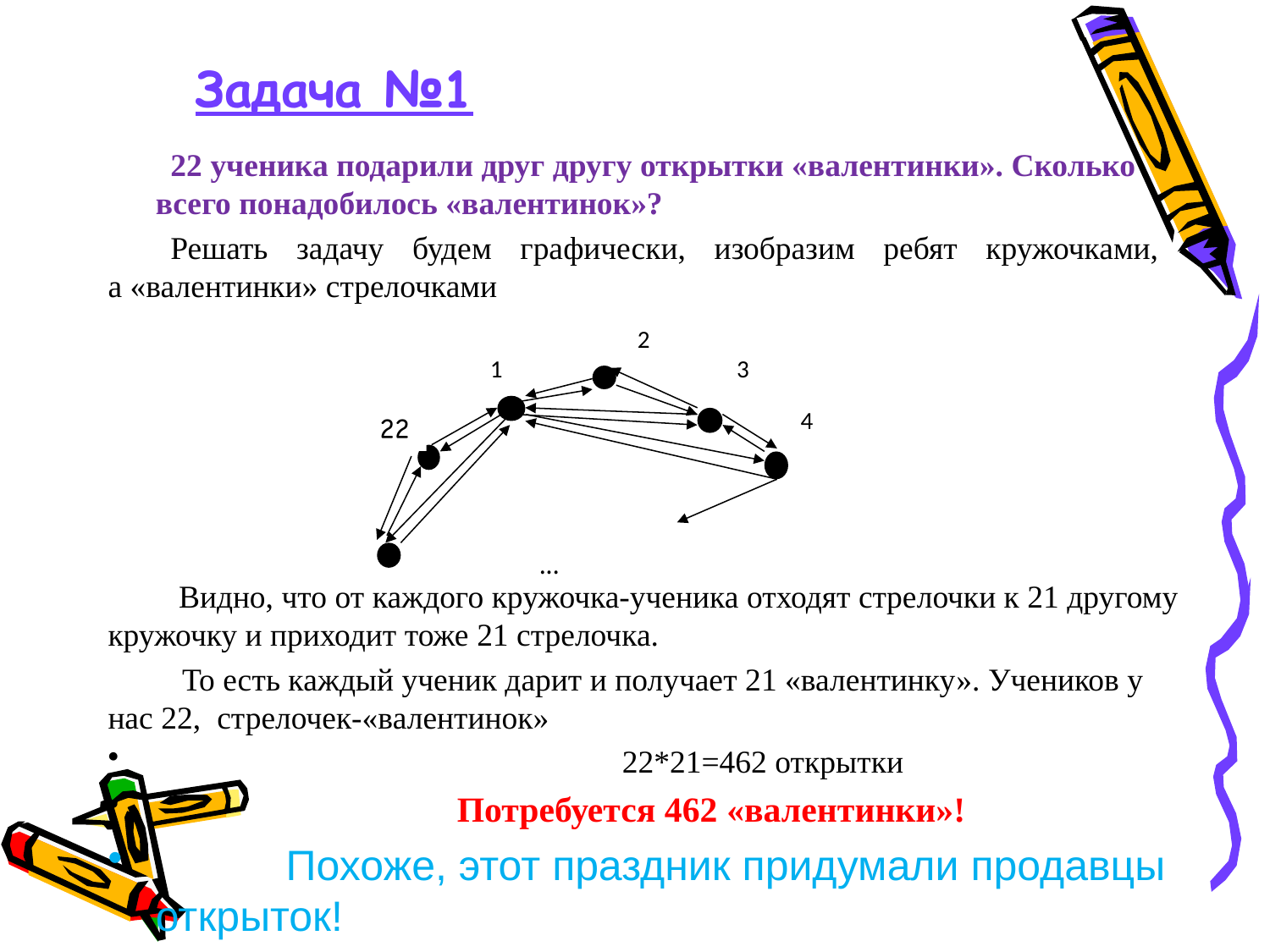

# Задача №1
22 ученика подарили друг другу открытки «валентинки». Сколько всего понадобилось «валентинок»?
Решать задачу будем графически, изобразим ребят кружочками,  а «валентинки» стрелочками

 Видно, что от каждого кружочка-ученика отходят стрелочки к 21 другому кружочку и приходит тоже 21 стрелочка.
То есть каждый ученик дарит и получает 21 «валентинку». Учеников у нас 22,  стрелочек-«валентинок»
                                                          22*21=462 открытки
                                  Потребуется 462 «валентинки»!
           Похоже, этот праздник придумали продавцы открыток!
2
1

3
4
22
…